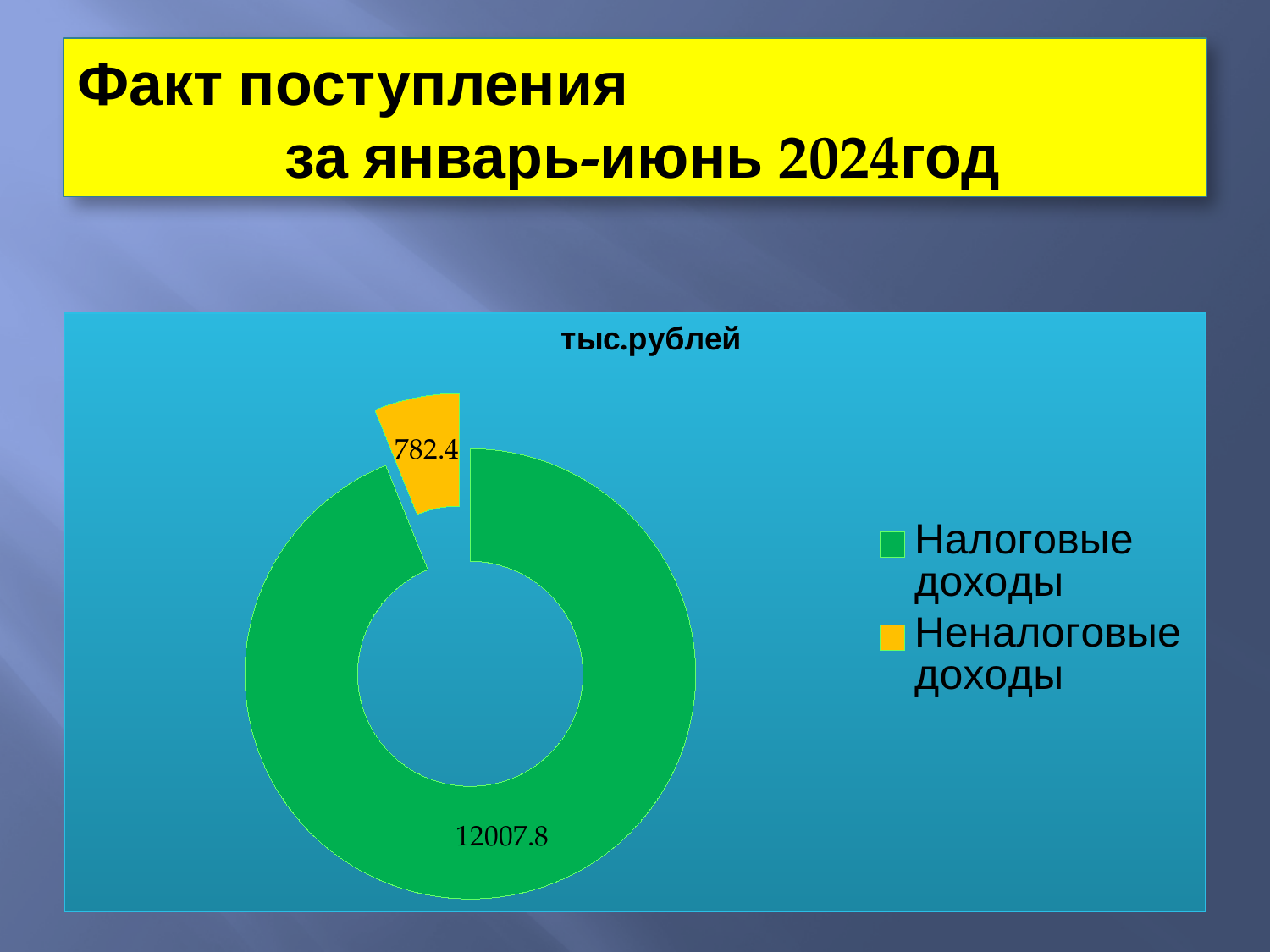

# Факт поступления                                       за январь-июнь 2024год

### Chart: тыс.рублей

| Category | тыс.рублей |
|---|---|
| Налоговые доходы | 12007.8 |
| Неналоговые доходы | 782.4 |